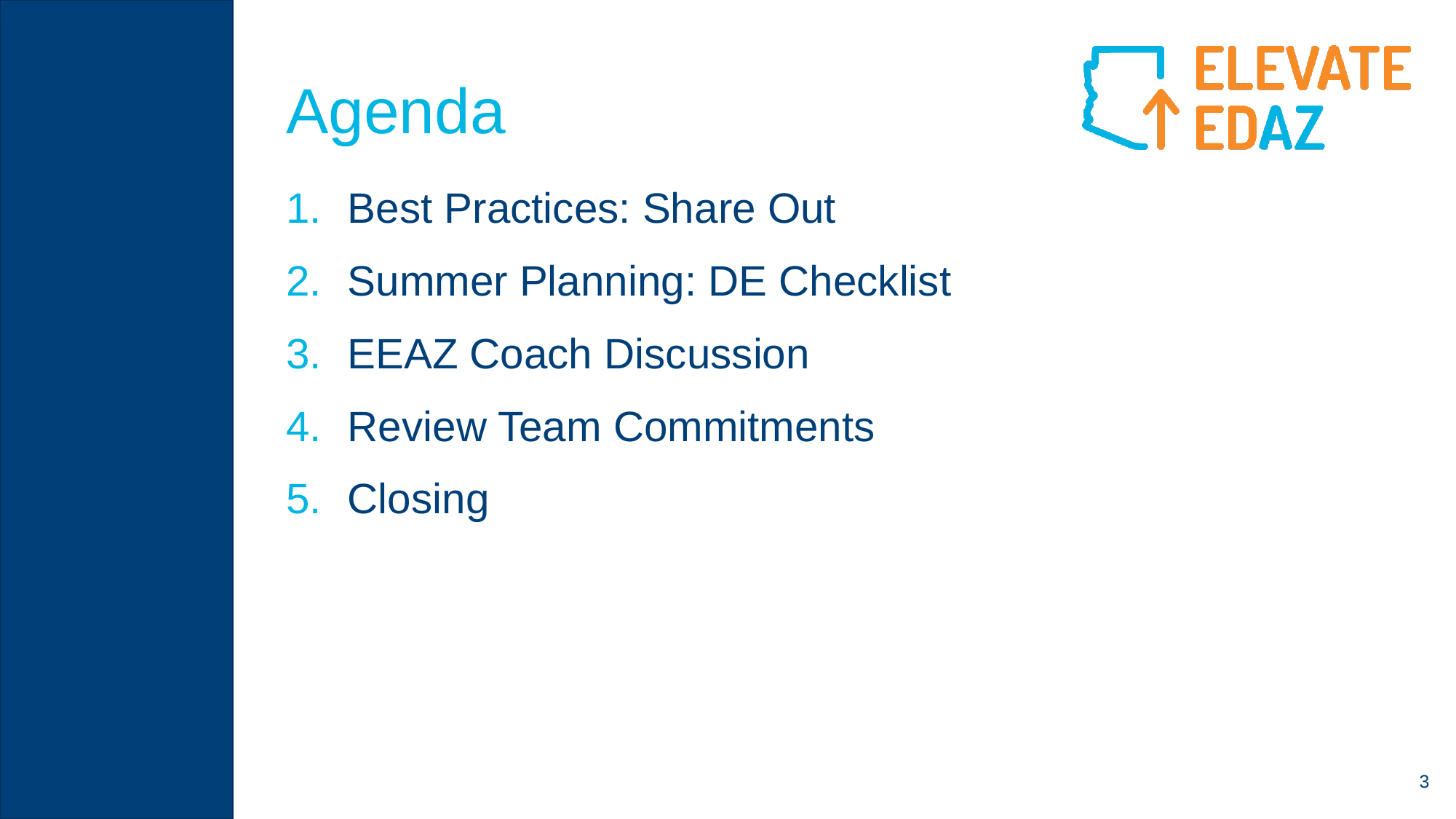

# Agenda
Best Practices: Share Out
Summer Planning: DE Checklist
EEAZ Coach Discussion
Review Team Commitments
Closing

3